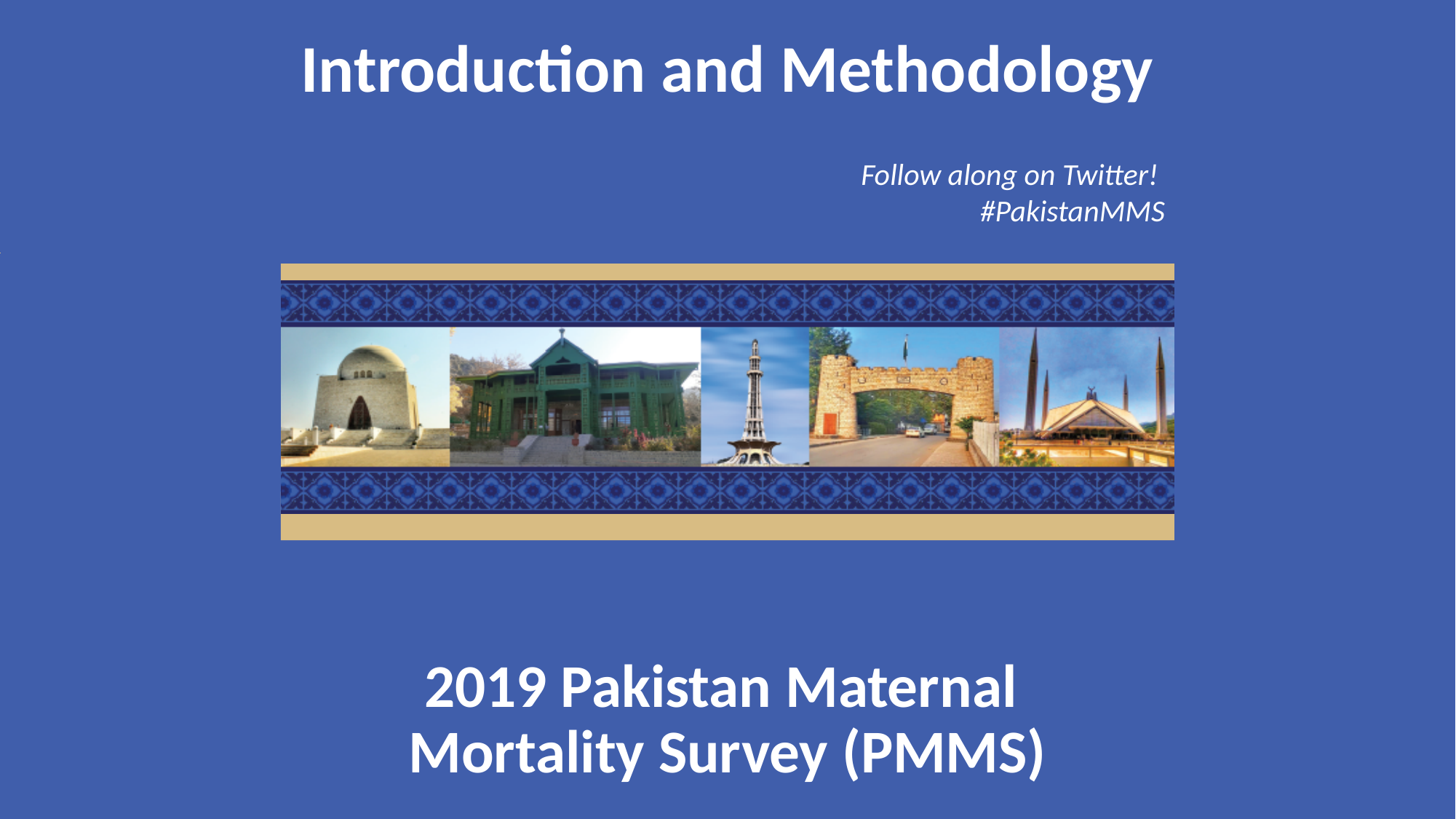

Introduction and Methodology
Follow along on Twitter!  #PakistanMMS